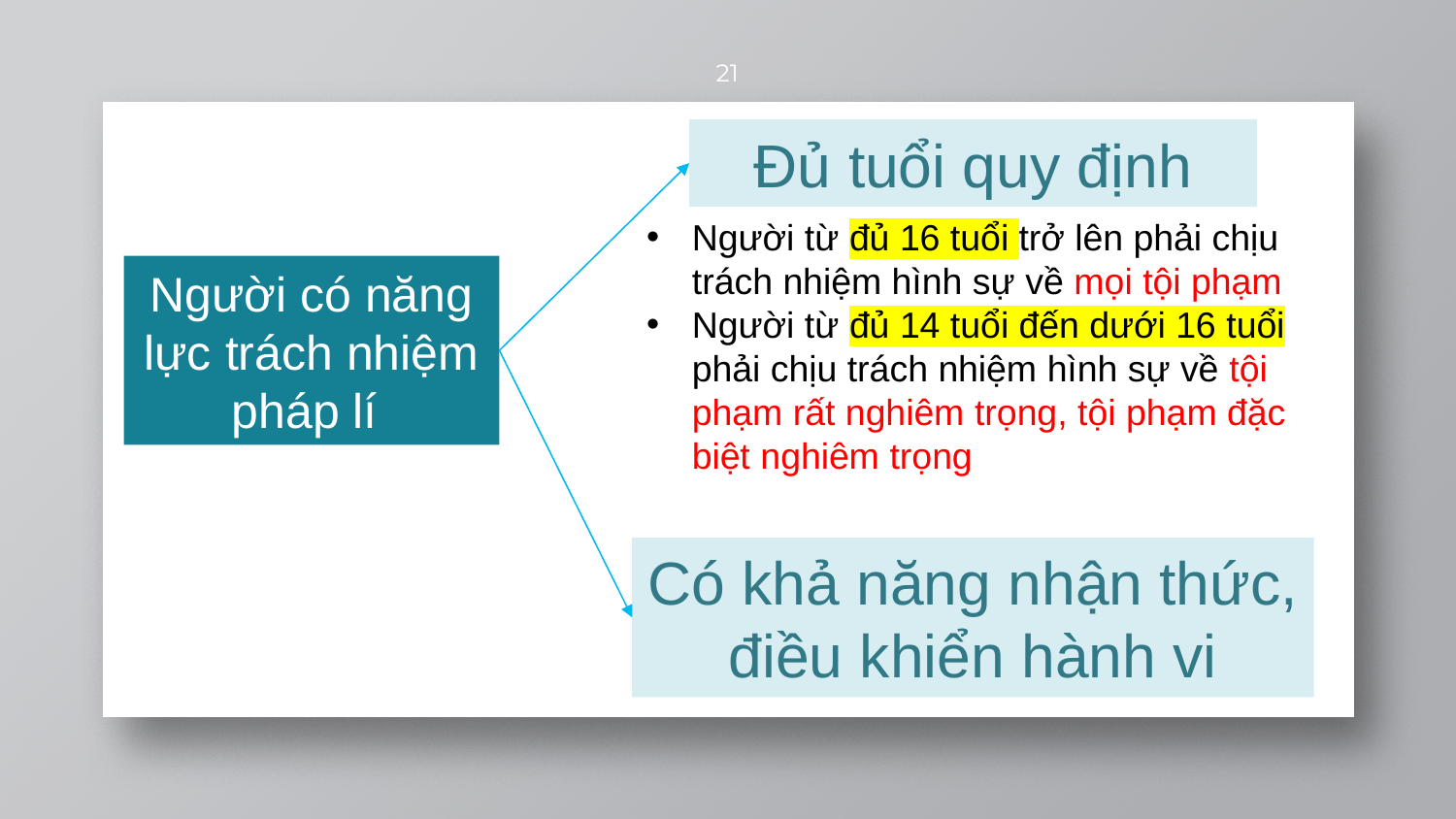

21
Đủ tuổi quy định
Người từ đủ 16 tuổi trở lên phải chịu trách nhiệm hình sự về mọi tội phạm
Người từ đủ 14 tuổi đến dưới 16 tuổi phải chịu trách nhiệm hình sự về tội phạm rất nghiêm trọng, tội phạm đặc biệt nghiêm trọng
Người có năng lực trách nhiệm pháp lí
Có khả năng nhận thức, điều khiển hành vi